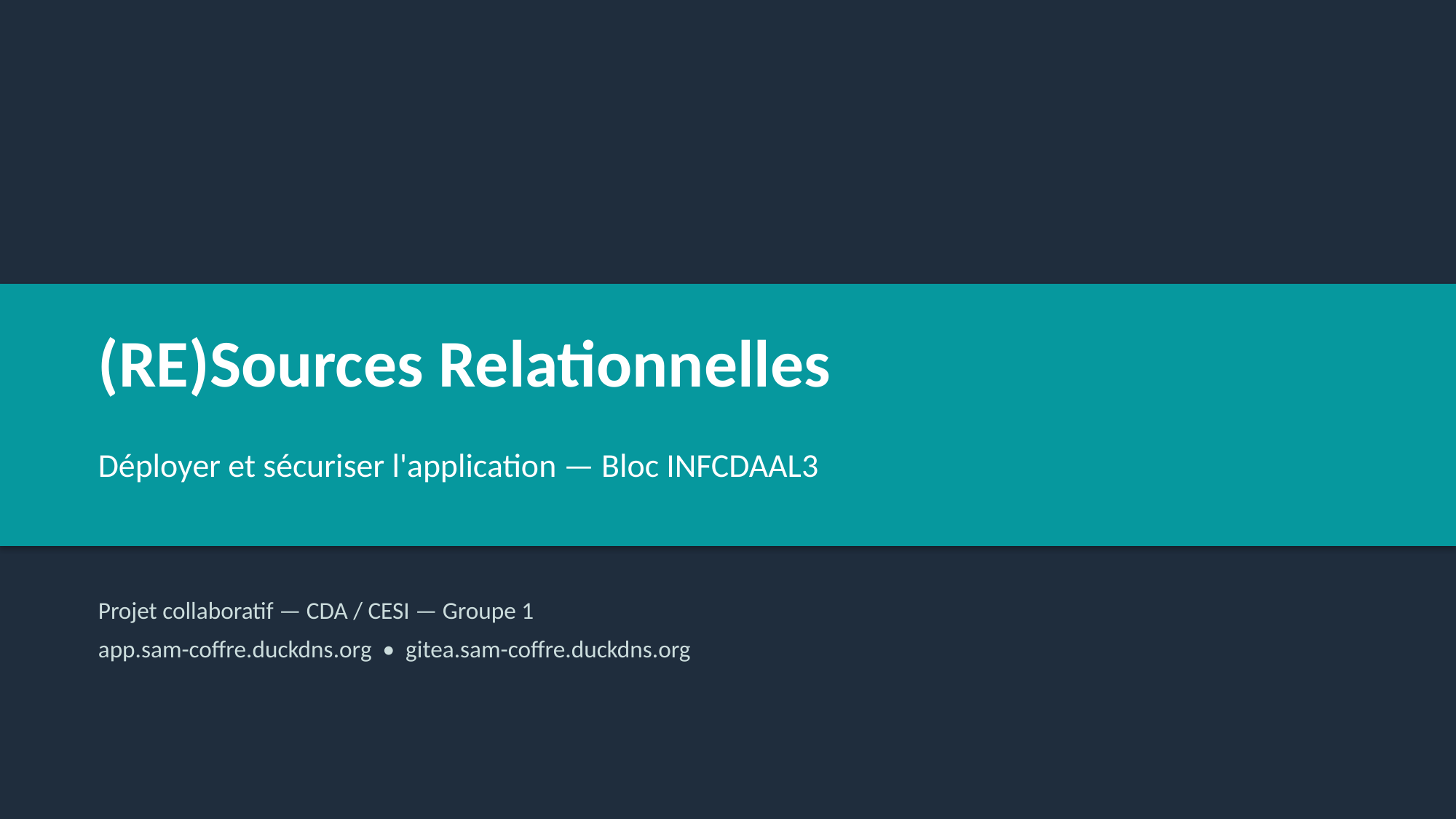

(RE)Sources Relationnelles
Déployer et sécuriser l'application — Bloc INFCDAAL3
Projet collaboratif — CDA / CESI — Groupe 1
app.sam-coffre.duckdns.org  •  gitea.sam-coffre.duckdns.org